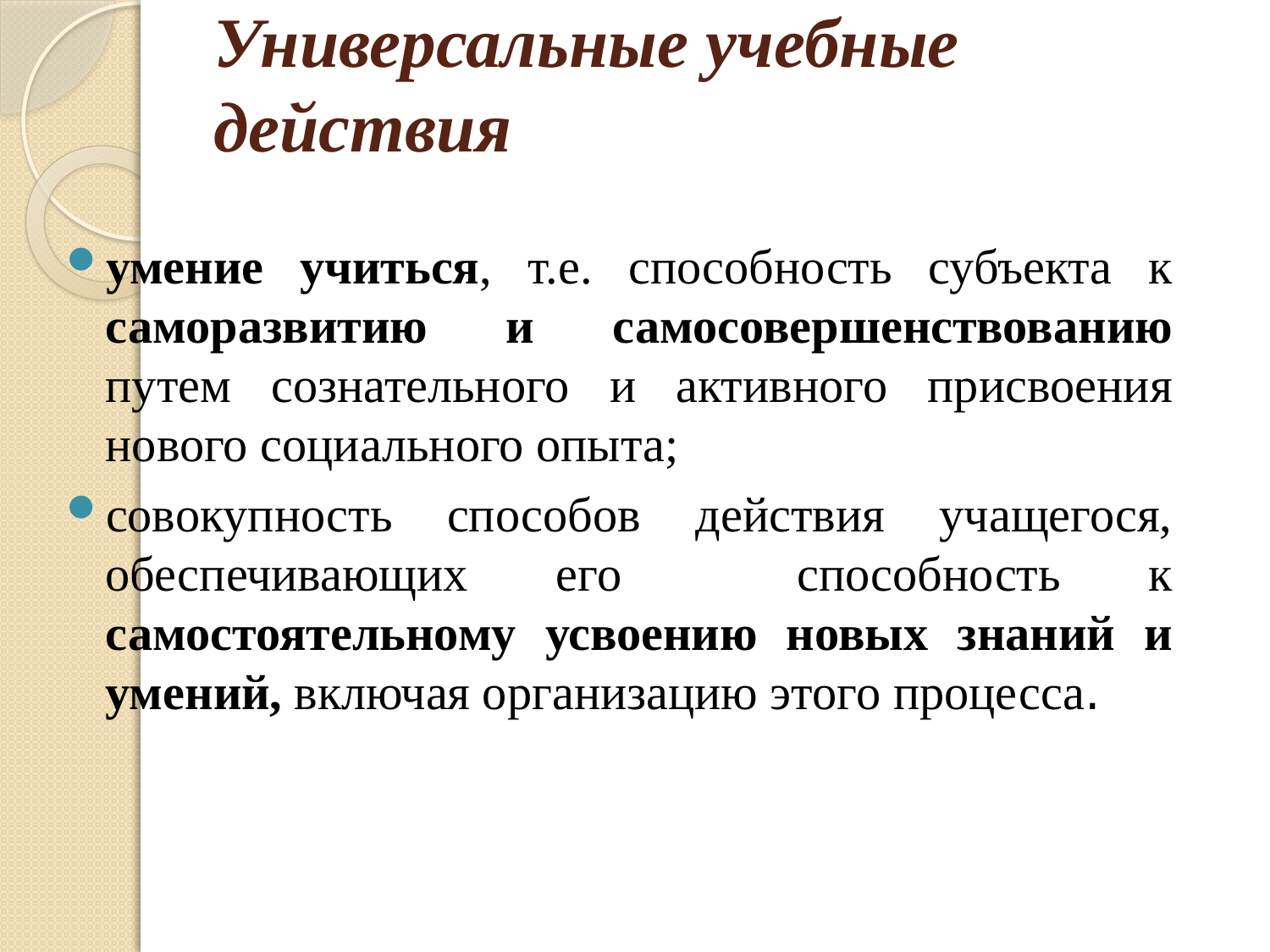

# Универсальные учебные действия

умение учиться, т.е. способность субъекта к саморазвитию и самосовершенствованию путем сознательного и активного присвоения нового социального опыта;
совокупность способов действия учащегося, обеспечивающих его  способность к самостоятельному усвоению новых знаний и умений, включая организацию этого процесса.